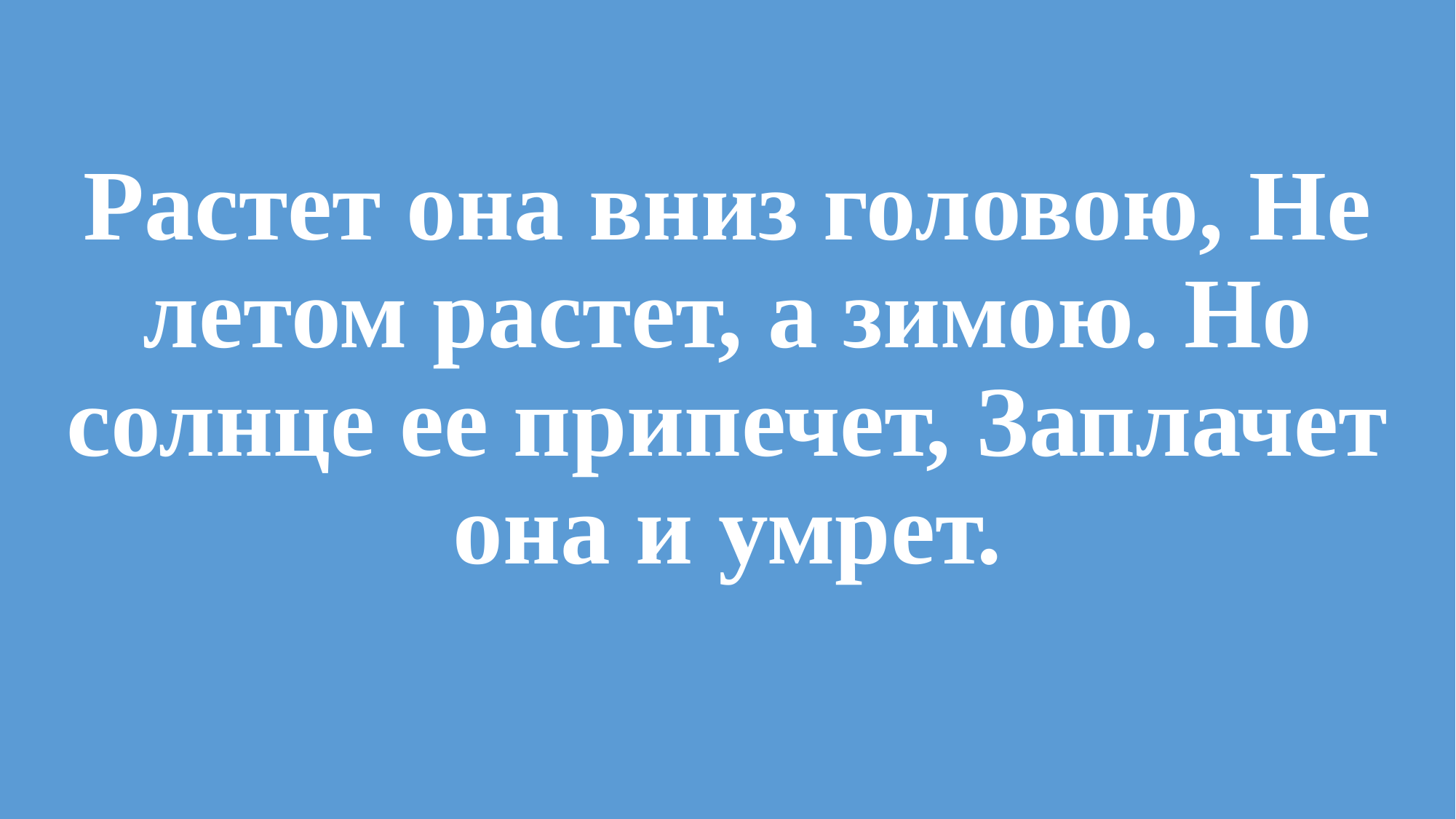

# Растет она вниз головою, Не летом растет, а зимою. Но солнце ее припечет, Заплачет она и умрет.